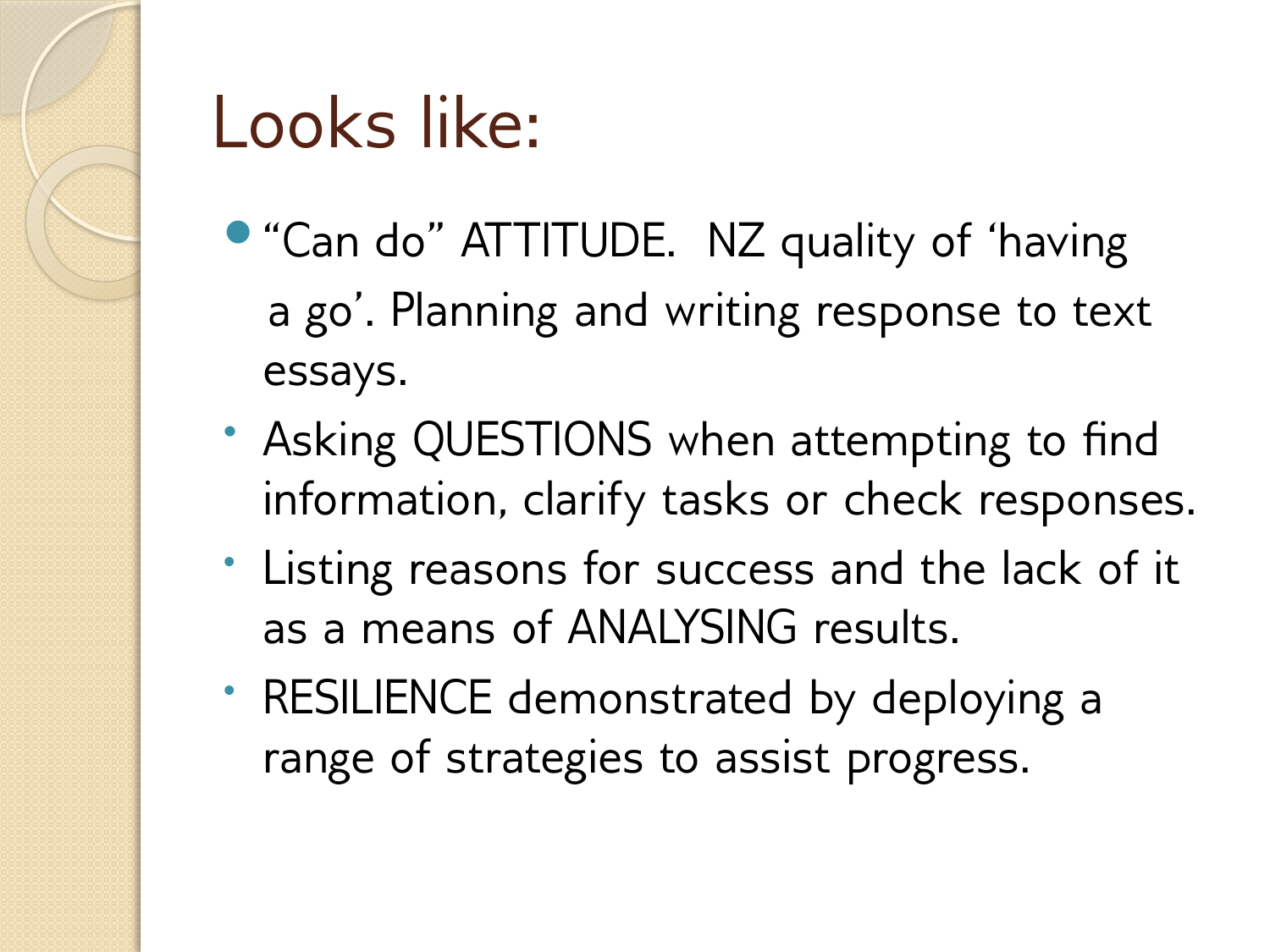

# Looks like:
“Can do” ATTITUDE.  NZ quality of ‘having
   a go’. Planning and writing response to text essays.
Asking QUESTIONS when attempting to find information, clarify tasks or check responses.
Listing reasons for success and the lack of it as a means of ANALYSING results.
RESILIENCE demonstrated by deploying a range of strategies to assist progress.